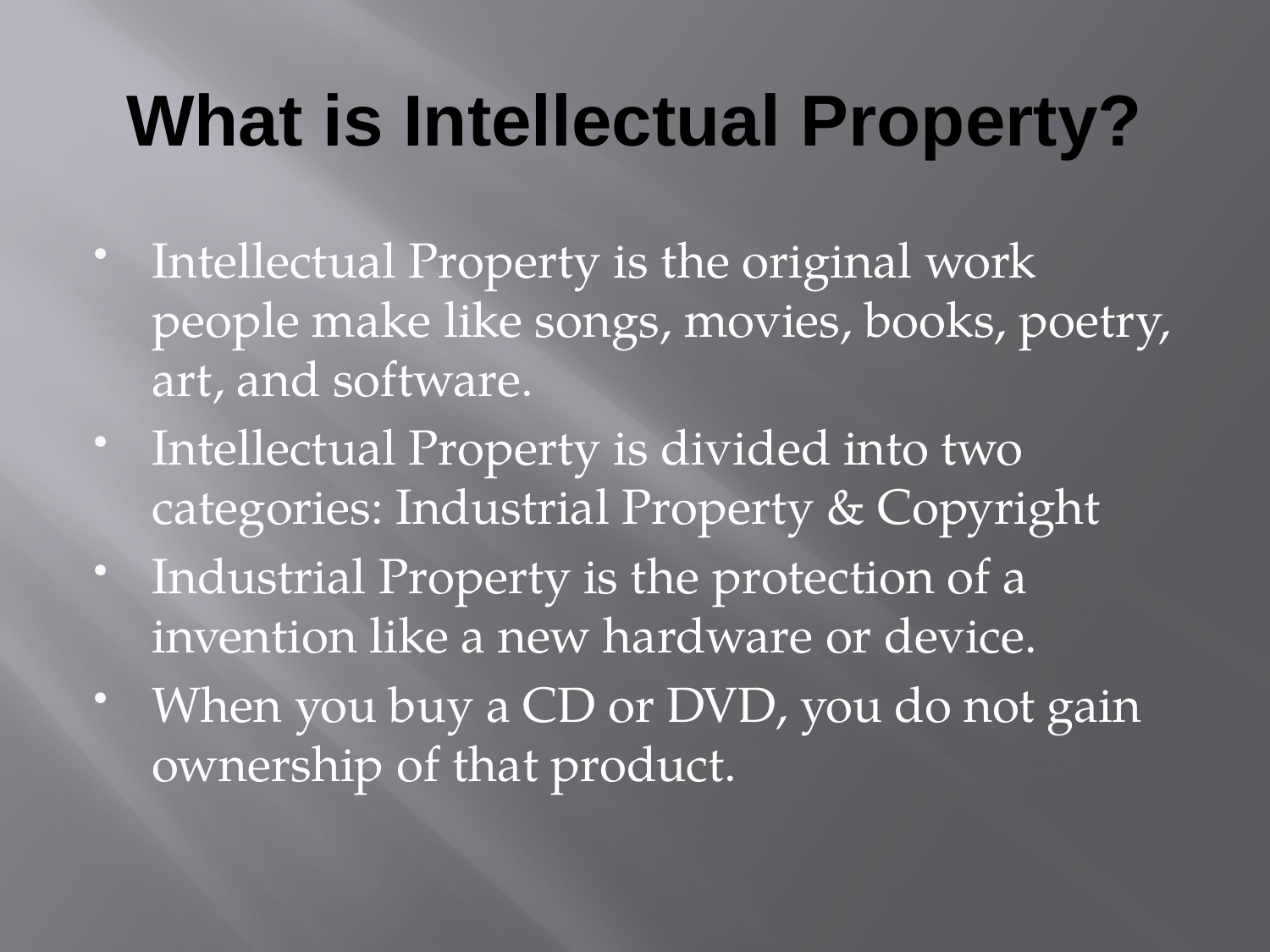

# What is Intellectual Property?
Intellectual Property is the original work people make like songs, movies, books, poetry, art, and software.
Intellectual Property is divided into two categories: Industrial Property & Copyright
Industrial Property is the protection of a invention like a new hardware or device.
When you buy a CD or DVD, you do not gain ownership of that product.